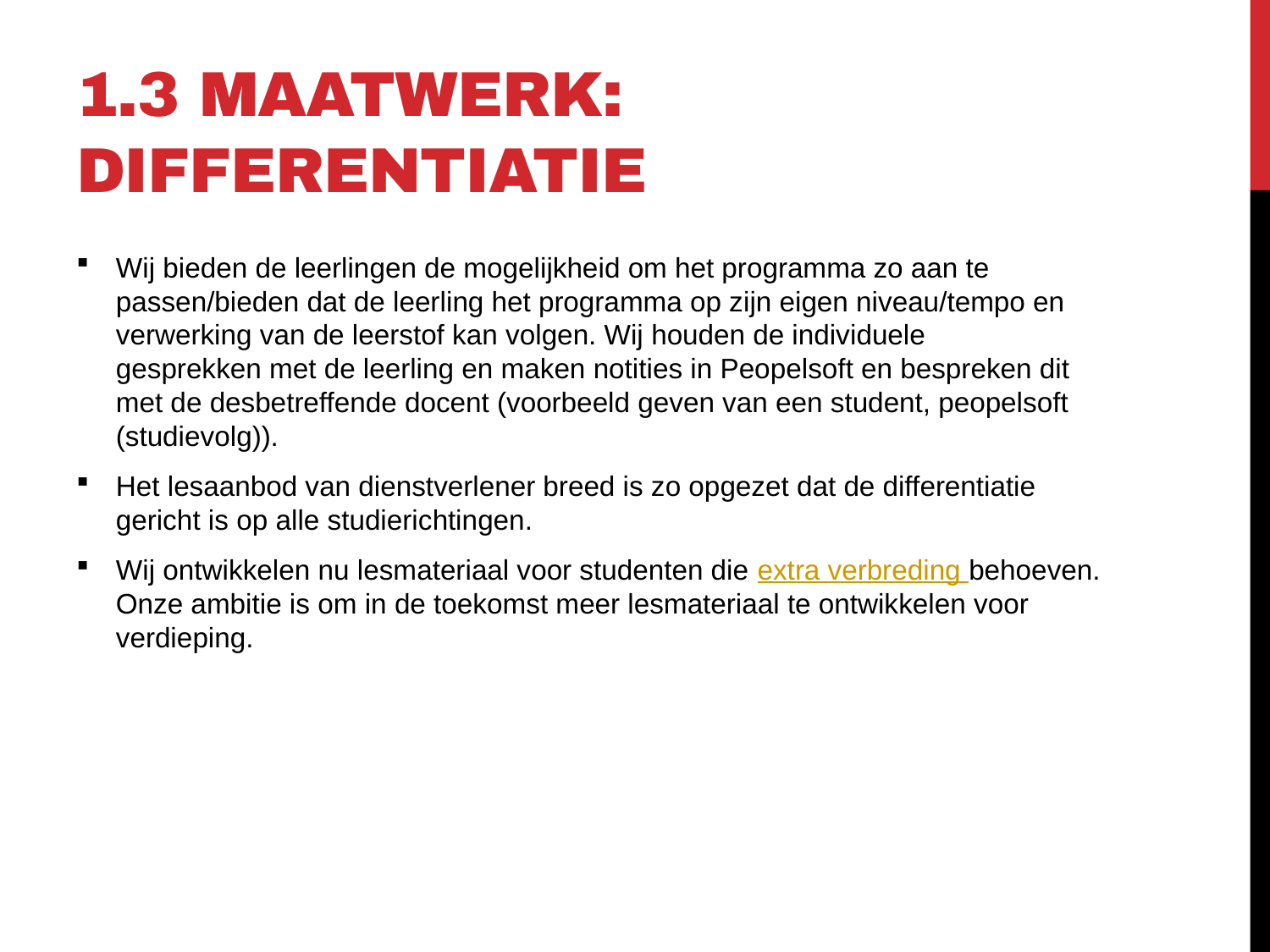

# 1.3 Maatwerk: Differentiatie
Wij bieden de leerlingen de mogelijkheid om het programma zo aan te passen/bieden dat de leerling het programma op zijn eigen niveau/tempo en verwerking van de leerstof kan volgen. Wij houden de individuele gesprekken met de leerling en maken notities in Peopelsoft en bespreken dit met de desbetreffende docent (voorbeeld geven van een student, peopelsoft (studievolg)).
Het lesaanbod van dienstverlener breed is zo opgezet dat de differentiatie gericht is op alle studierichtingen.
Wij ontwikkelen nu lesmateriaal voor studenten die extra verbreding behoeven. Onze ambitie is om in de toekomst meer lesmateriaal te ontwikkelen voor verdieping.